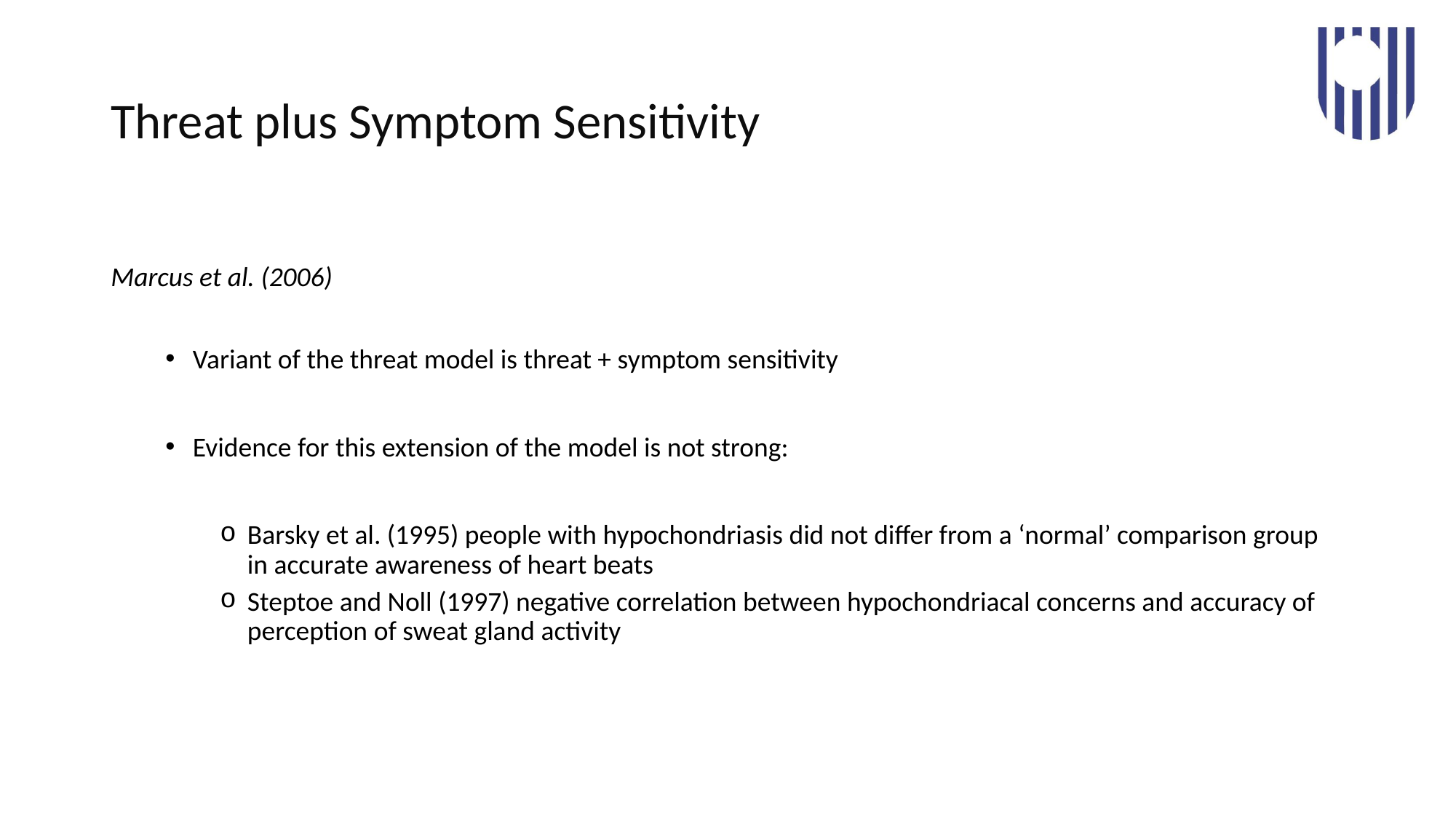

# Threat plus Symptom Sensitivity
Marcus et al. (2006)

Variant of the threat model is threat + symptom sensitivity

Evidence for this extension of the model is not strong:

Barsky et al. (1995) people with hypochondriasis did not differ from a ‘normal’ comparison group in accurate awareness of heart beats
Steptoe and Noll (1997) negative correlation between hypochondriacal concerns and accuracy of perception of sweat gland activity